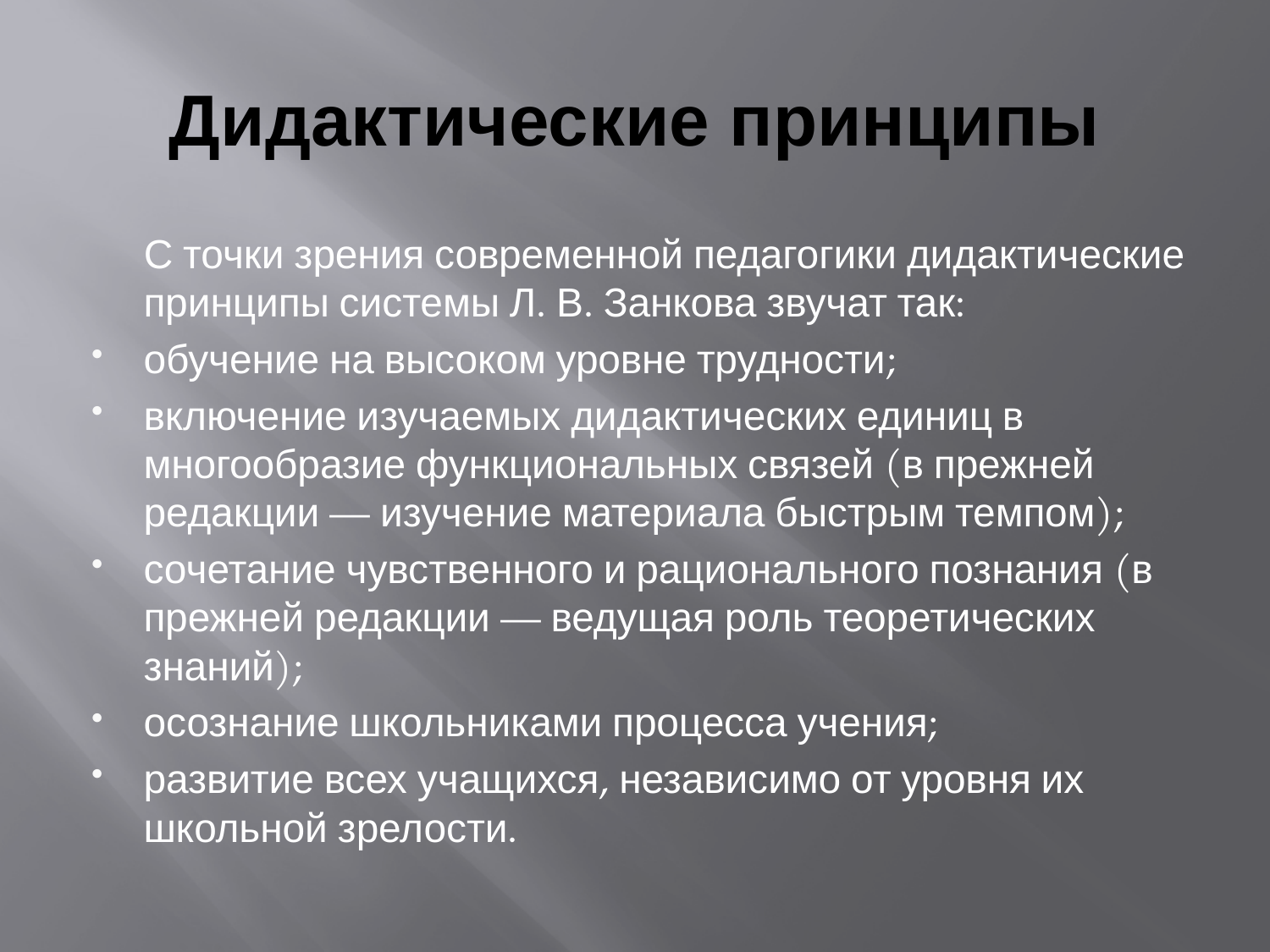

# Дидактические принципы
     С точки зрения современной педагогики дидактические принципы системы Л. В. Занкова звучат так:
обучение на высоком уровне трудности;
включение изучаемых дидактических единиц в многообразие функциональных связей (в прежней редакции — изучение материала быстрым темпом);
сочетание чувственного и рационального познания (в прежней редакции — ведущая роль теоретических знаний);
осознание школьниками процесса учения;
развитие всех учащихся, независимо от уровня их школьной зрелости.